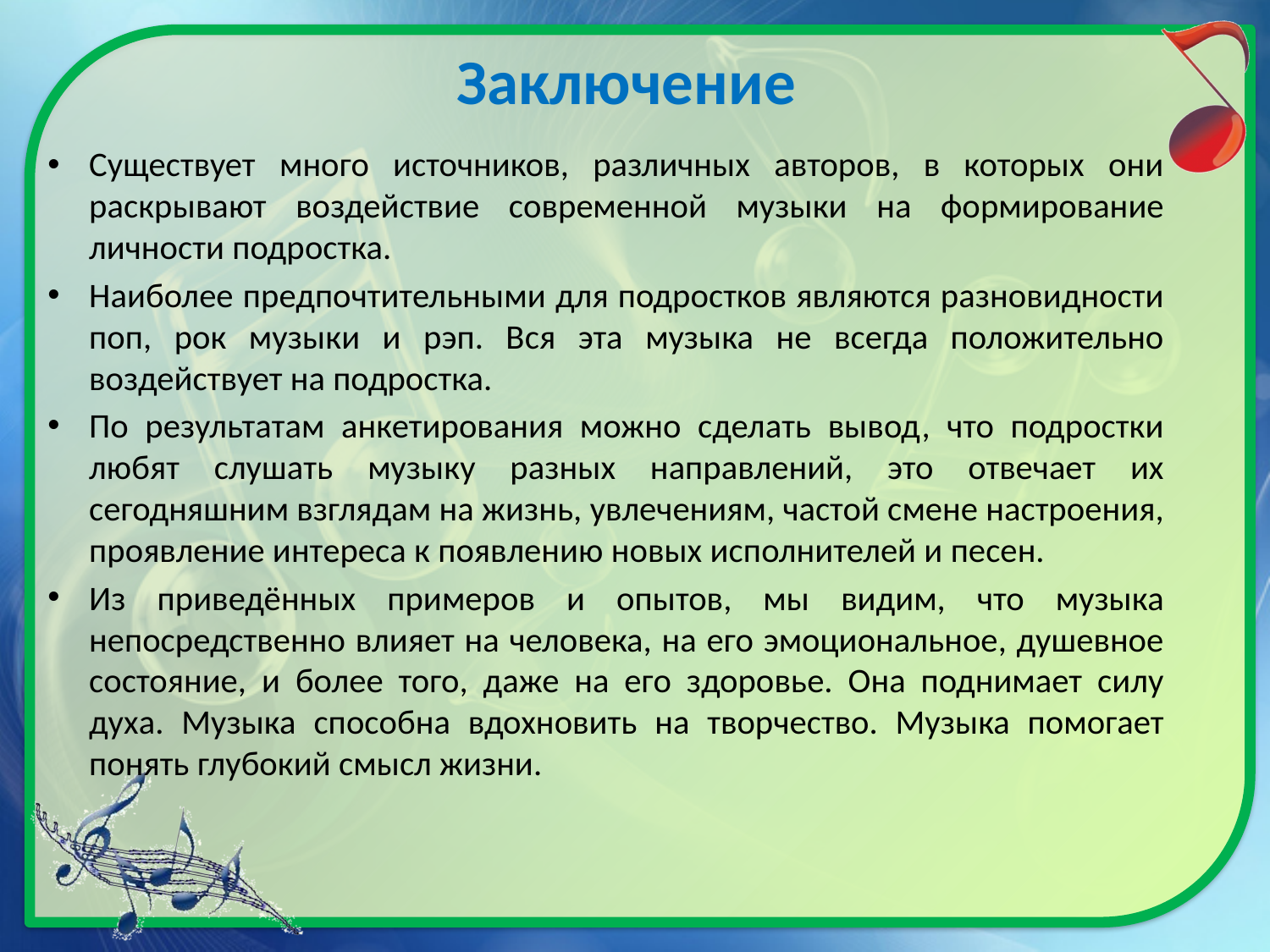

# Заключение
Существует много источников, различных авторов, в которых они раскрывают воздействие современной музыки на формирование личности подростка.
Наиболее предпочтительными для подростков являются разновидности поп, рок музыки и рэп. Вся эта музыка не всегда положительно воздействует на подростка.
По результатам анкетирования можно сделать вывод, что подростки любят слушать музыку разных направлений, это отвечает их сегодняшним взглядам на жизнь, увлечениям, частой смене настроения, проявление интереса к появлению новых исполнителей и песен.
Из приведённых примеров и опытов, мы видим, что музыка непосредственно влияет на человека, на его эмоциональное, душевное состояние, и более того, даже на его здоровье. Она поднимает силу духа. Музыка способна вдохновить на творчество. Музыка помогает понять глубокий смысл жизни.